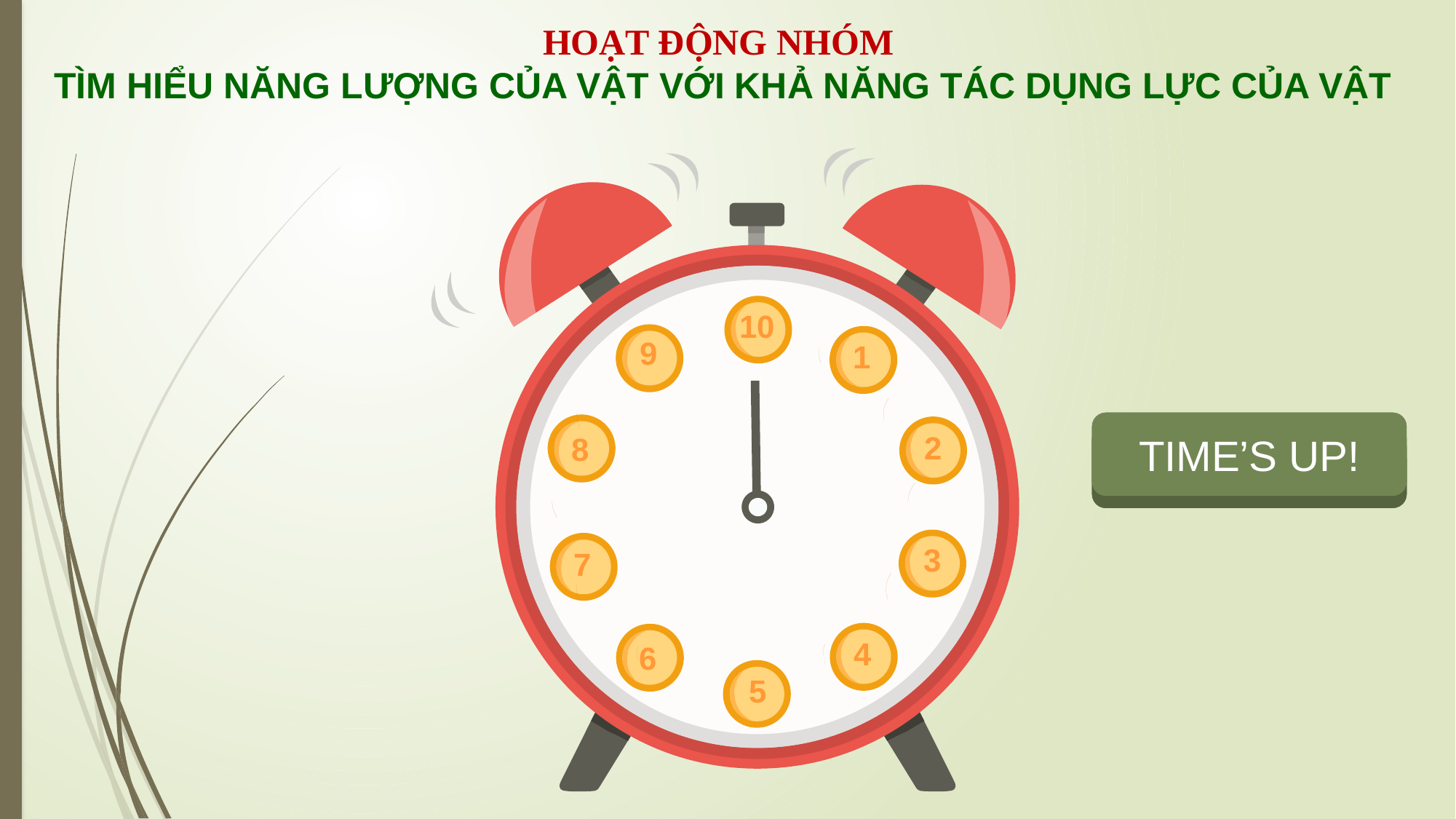

HOẠT ĐỘNG NHÓM
TÌM HIỂU NĂNG LƯỢNG CỦA VẬT VỚI KHẢ NĂNG TÁC DỤNG LỰC CỦA VẬT

10

9

1

8

START TIMER

TIME’S UP!

2

3

7

4

6

5